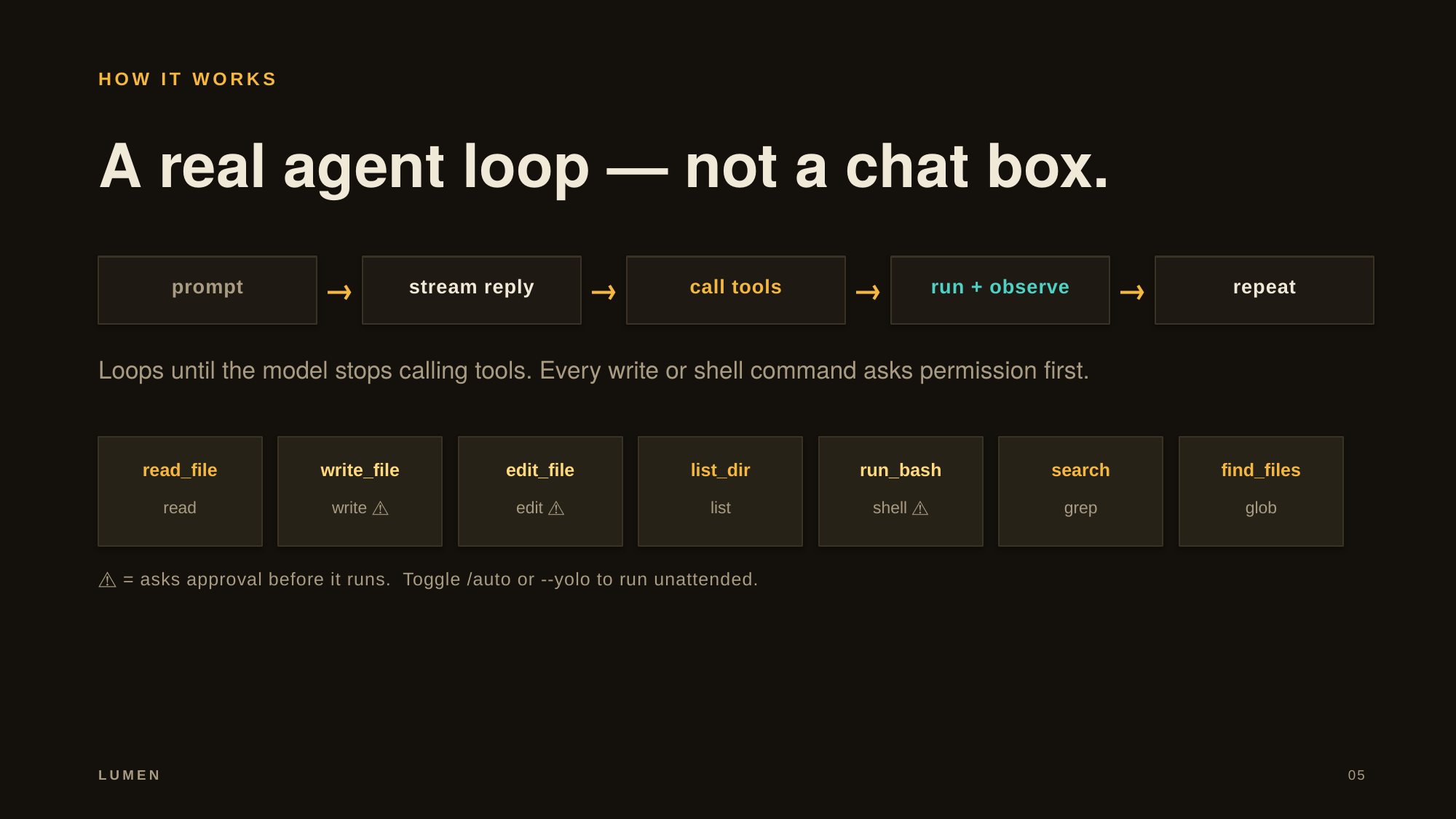

HOW IT WORKS
A real agent loop — not a chat box.

→
→
→
→
prompt
stream reply
call tools
run + observe
repeat
Loops until the model stops calling tools. Every write or shell command asks permission first.

read_file
write_file
edit_file
list_dir
run_bash
search
find_files
read
write ⚠
edit ⚠
list
shell ⚠
grep
glob
⚠ = asks approval before it runs.  Toggle /auto or --yolo to run unattended.
LUMEN
05